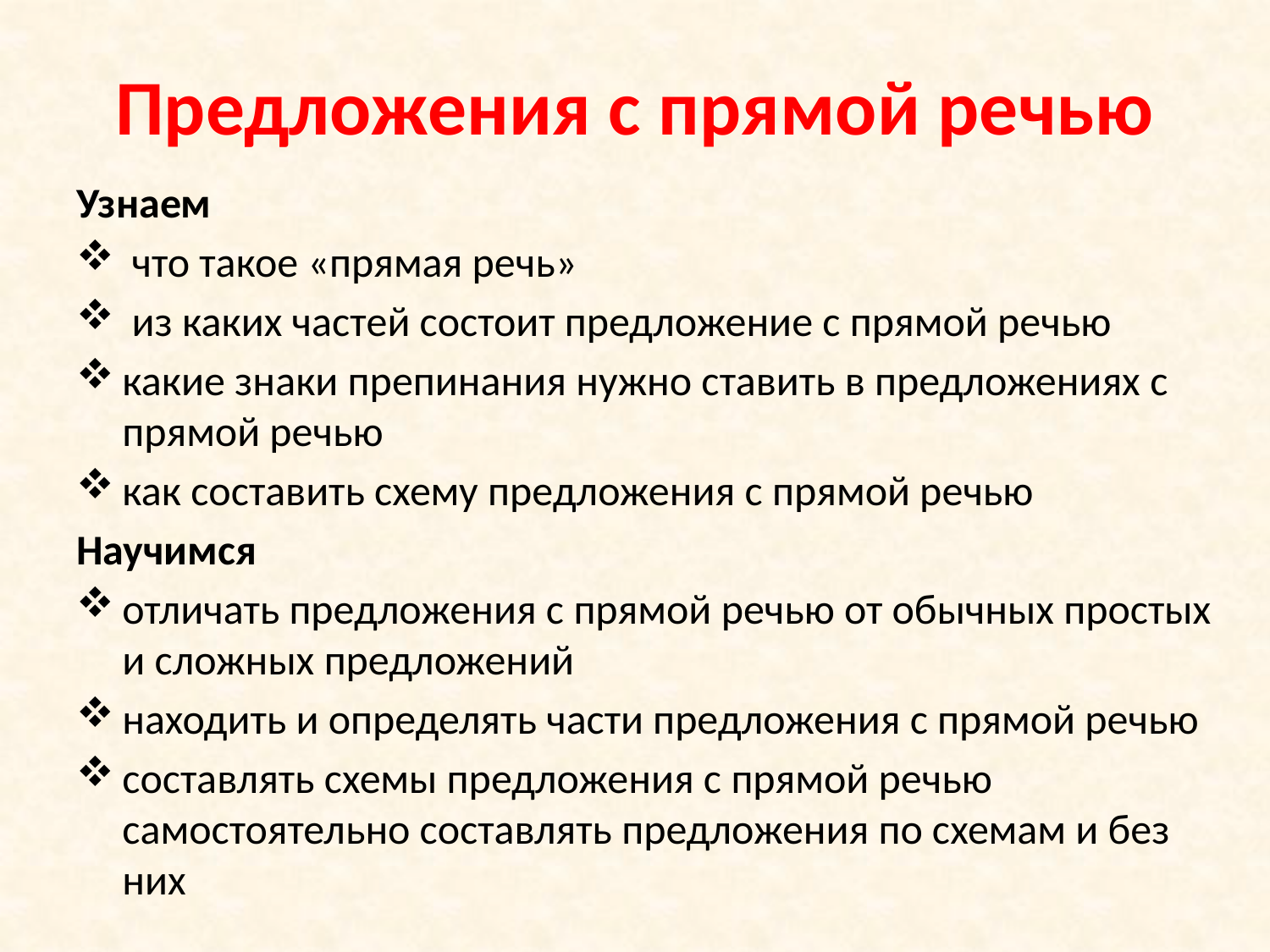

# Предложения с прямой речью
Узнаем
 что такое «прямая речь»
 из каких частей состоит предложение с прямой речью
какие знаки препинания нужно ставить в предложениях с прямой речью
как составить схему предложения с прямой речью
Научимся
отличать предложения с прямой речью от обычных простых и сложных предложений
находить и определять части предложения с прямой речью
составлять схемы предложения с прямой речью самостоятельно составлять предложения по схемам и без них